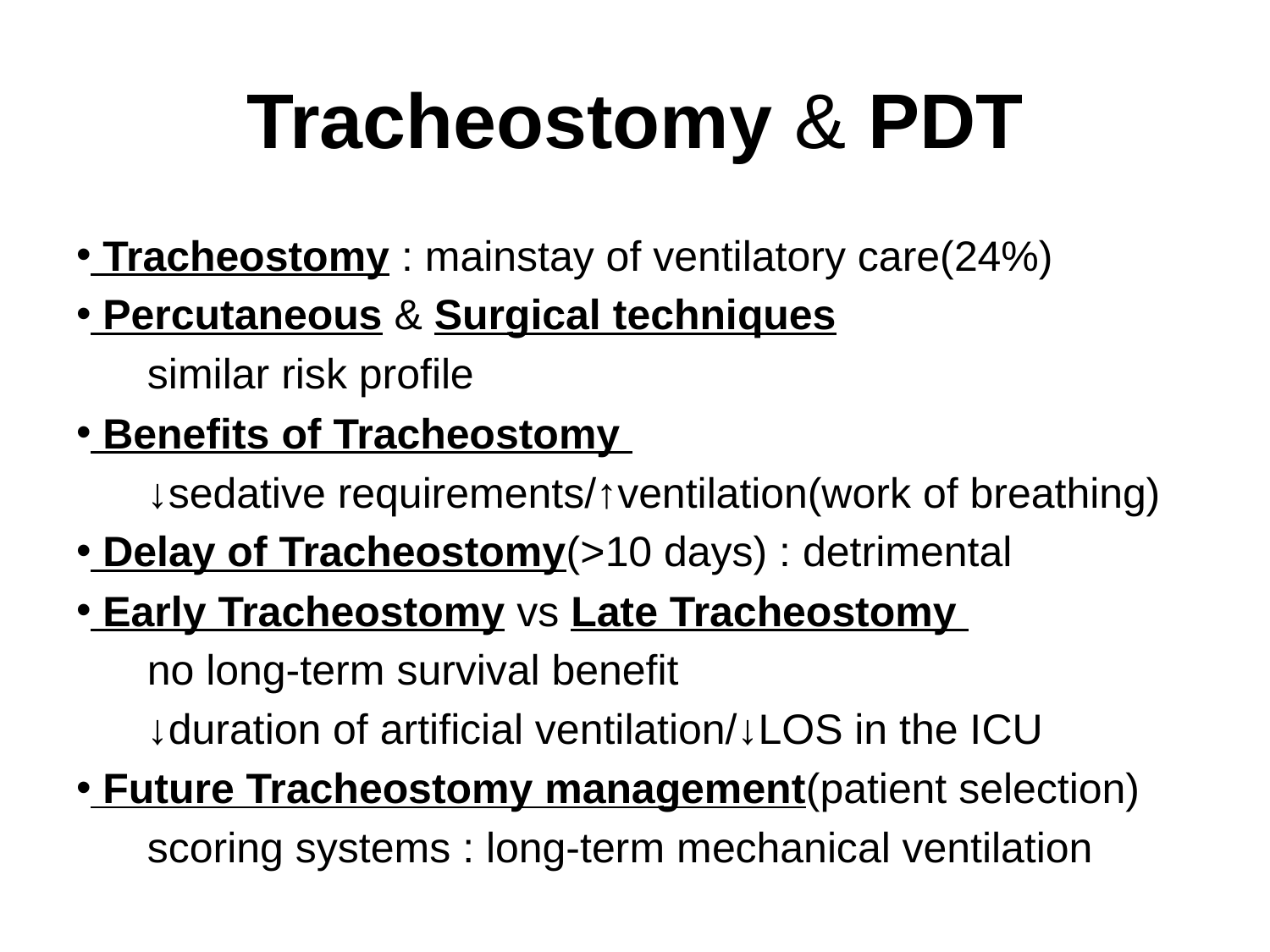

# Tracheostomy & PDT
 Tracheostomy : mainstay of ventilatory care(24%)
 Percutaneous & Surgical techniques
      similar risk profile
 Benefits of Tracheostomy
      ↓sedative requirements/↑ventilation(work of breathing)
 Delay of Tracheostomy(>10 days) : detrimental
 Early Tracheostomy vs Late Tracheostomy
      no long-term survival benefit
      ↓duration of artificial ventilation/↓LOS in the ICU
 Future Tracheostomy management(patient selection)
      scoring systems : long-term mechanical ventilation